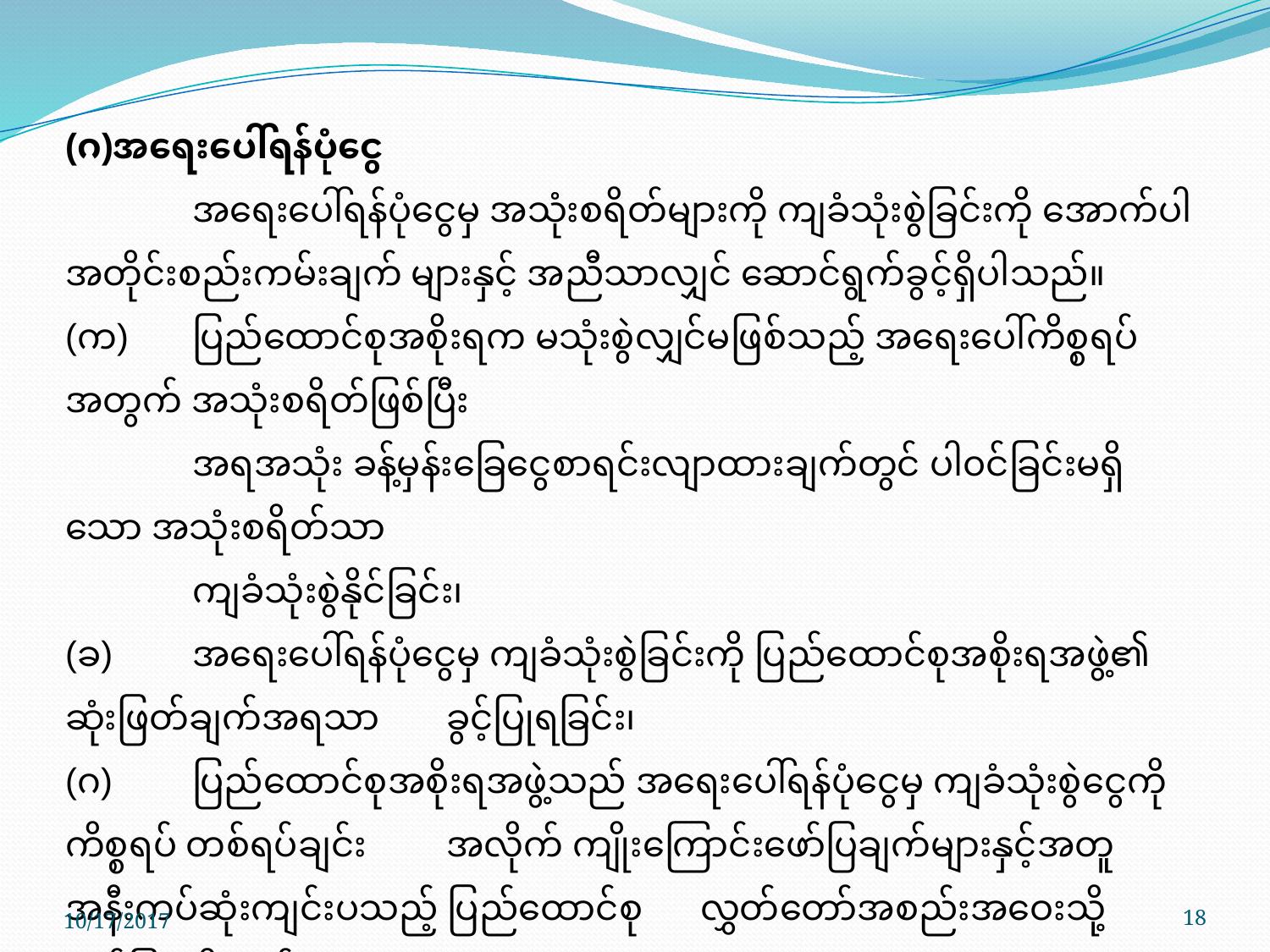

(ဂ)အရေးပေါ်ရန်ပုံငွေ
	အရေးပေါ်ရန်ပုံငွေမှ အသုံးစရိတ်များကို ကျခံသုံးစွဲခြင်းကို အောက်ပါအတိုင်းစည်းကမ်းချက် များနှင့် အညီသာလျှင် ‌ဆောင်ရွက်ခွင့်ရှိပါသည်။
(က)	ပြည်ထောင်စုအစိုးရက မသုံးစွဲလျှင်မဖြစ်သည့် အရေးပေါ်ကိစ္စရပ်အတွက် အသုံးစရိတ်ဖြစ်ပြီး
	အရအသုံး ခန့်မှန်းခြေငွေစာရင်းလျာထားချက်တွင် ပါ၀င်ခြင်းမရှိသော အသုံးစရိတ်သာ
	ကျခံသုံးစွဲနိုင်ခြင်း၊
(ခ)	အရေးပေါ်ရန်ပုံငွေမှ ကျခံသုံးစွဲခြင်းကို ပြည်ထောင်စုအစိုးရအဖွဲ့၏ ဆုံးဖြတ်ချက်အရသာ 	ခွင့်ပြုရခြင်း၊
(ဂ)	ပြည်ထောင်စုအစိုးရအဖွဲ့သည် အရေးပေါ်ရန်ပုံငွေမှ ကျခံသုံးစွဲငွေကို ကိစ္စရပ် တစ်ရပ်ချင်း 	အလိုက် ကျိုးကြောင်းဖော်ပြချက်များနှင့်အတူ အနီးကပ်ဆုံးကျင်းပသည့် ပြည်ထောင်စု 	လွှတ်တော်အစည်းအဝေးသို့ တင်ပြရပါသည်။
10/17/2017

18